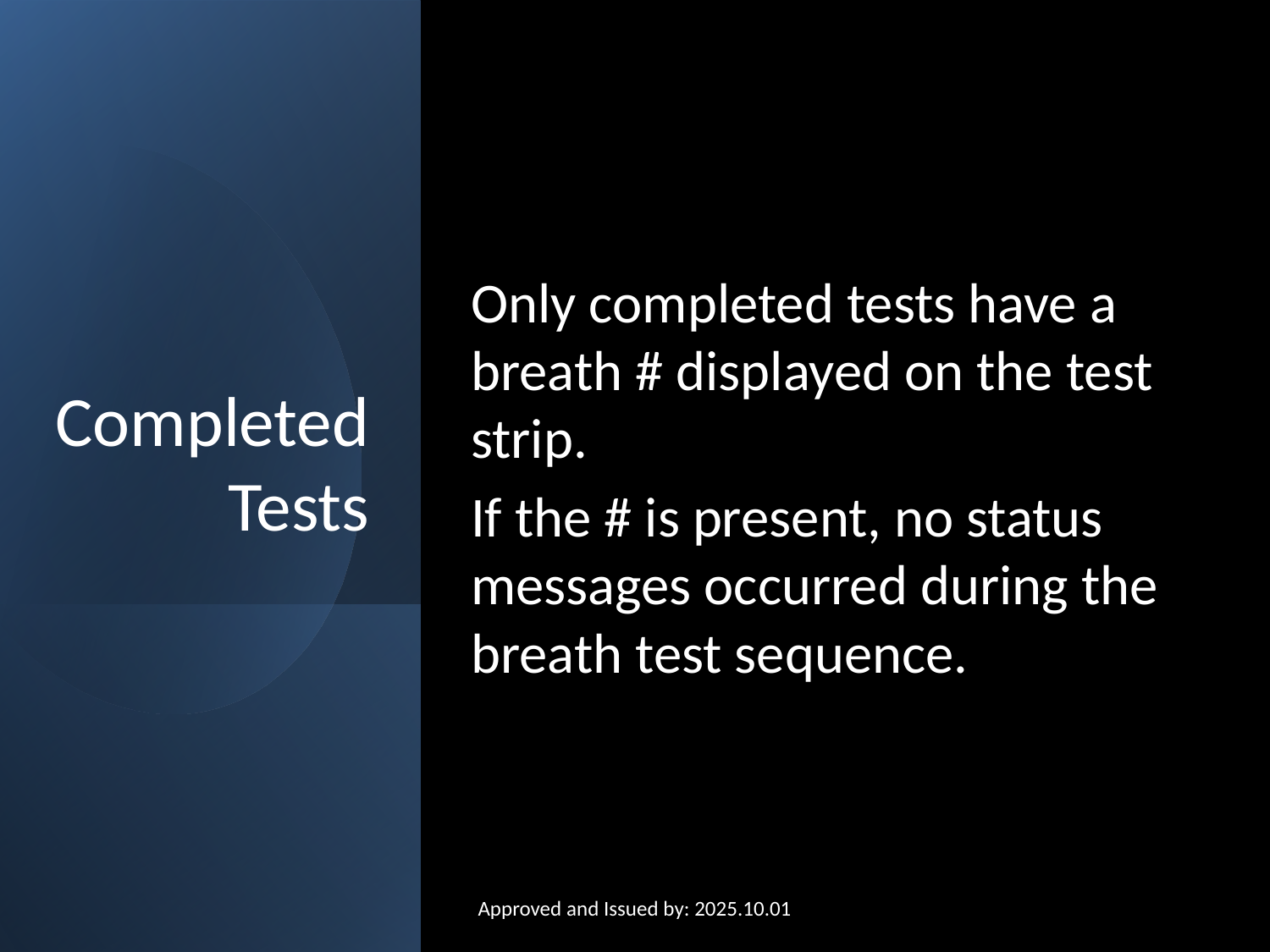

# Completed Tests
Only completed tests have a breath # displayed on the test strip.
If the # is present, no status messages occurred during the breath test sequence.

Approved and Issued by: 2025.10.01